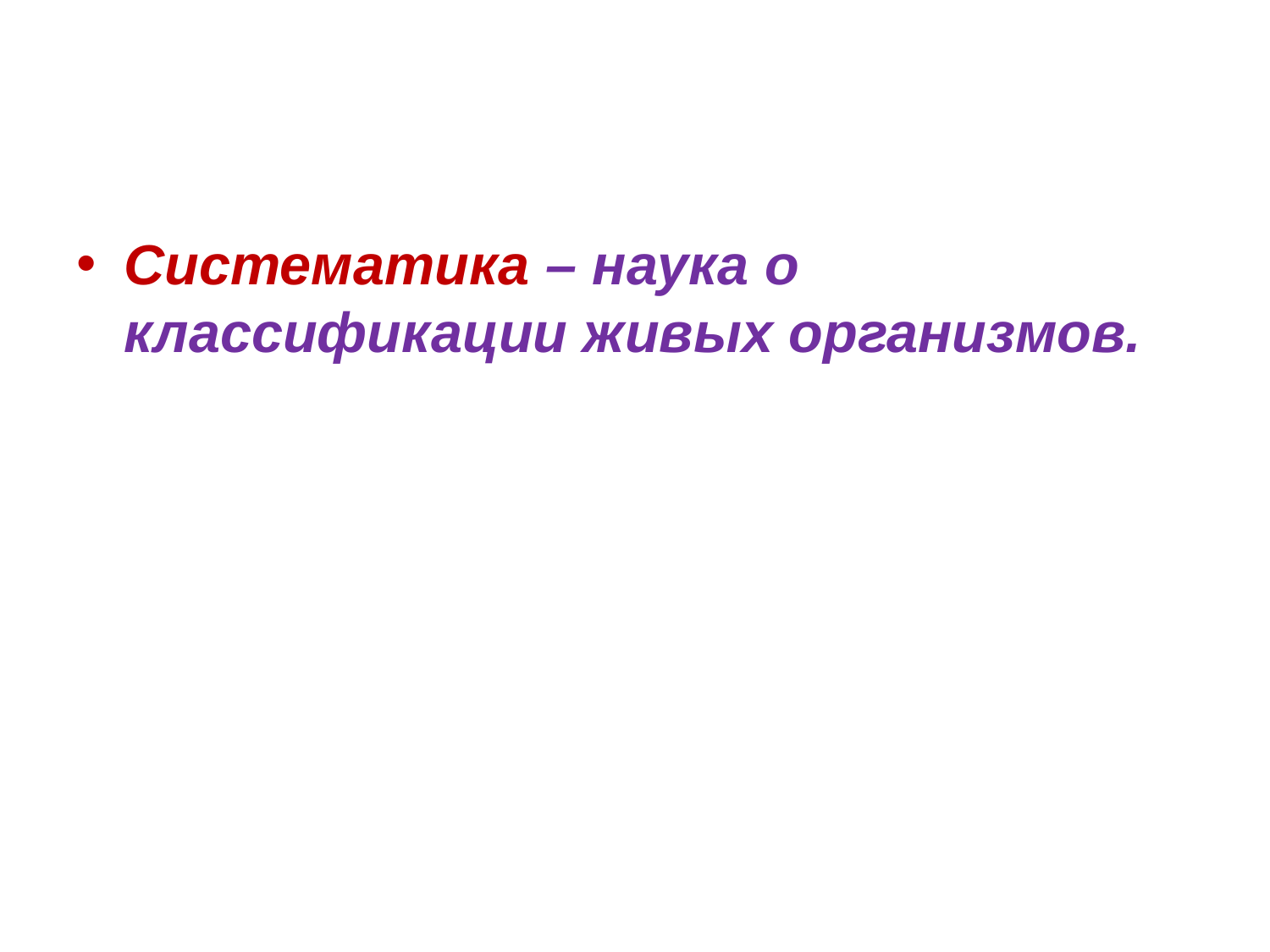

#
Систематика – наука о классификации живых организмов.